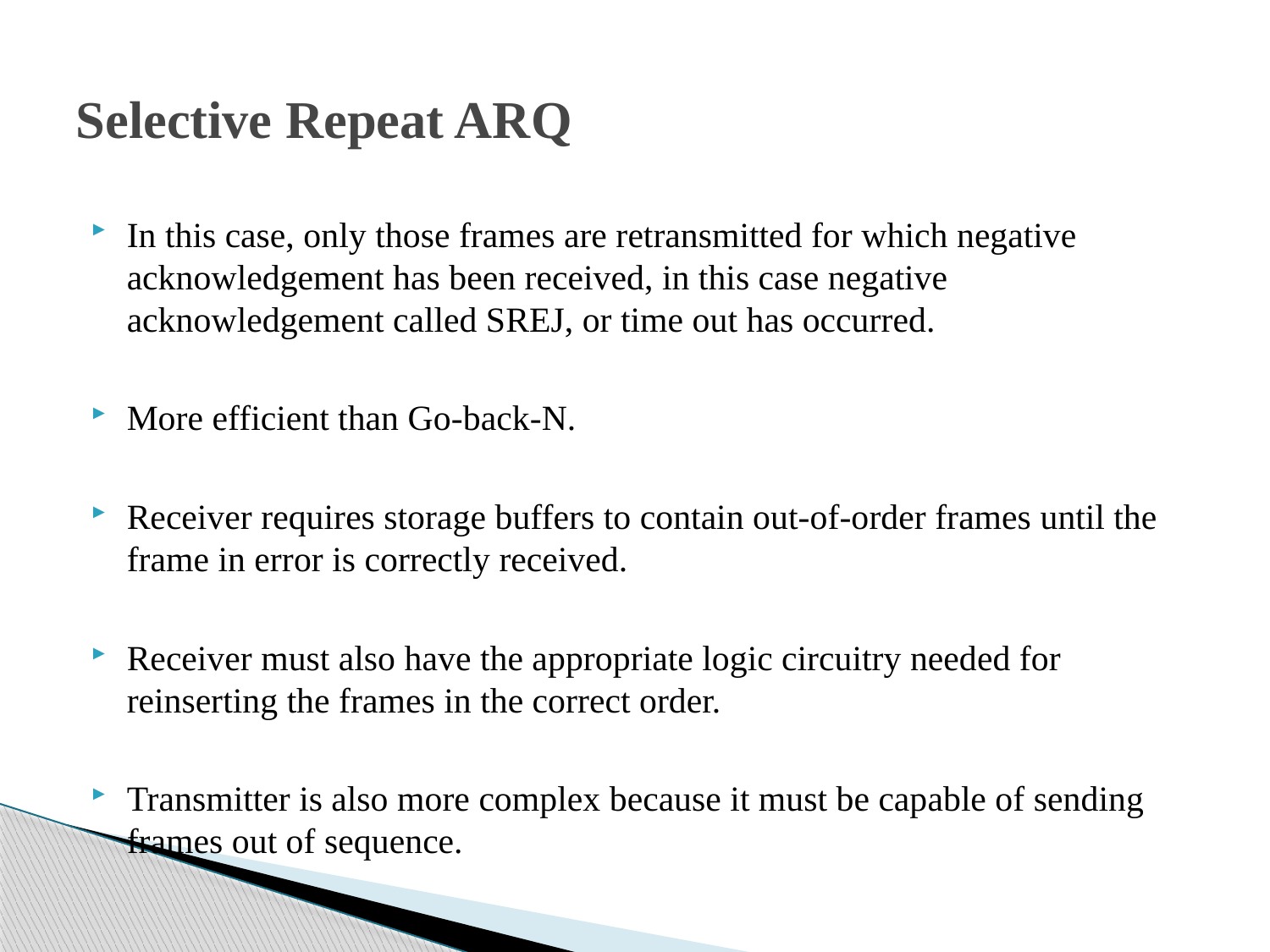

# Selective Repeat ARQ
In this case, only those frames are retransmitted for which negative acknowledgement has been received, in this case negative acknowledgement called SREJ, or time out has occurred.

More efficient than Go-back-N.

Receiver requires storage buffers to contain out-of-order frames until the frame in error is correctly received.

Receiver must also have the appropriate logic circuitry needed for reinserting the frames in the correct order.

Transmitter is also more complex because it must be capable of sending frames out of sequence.